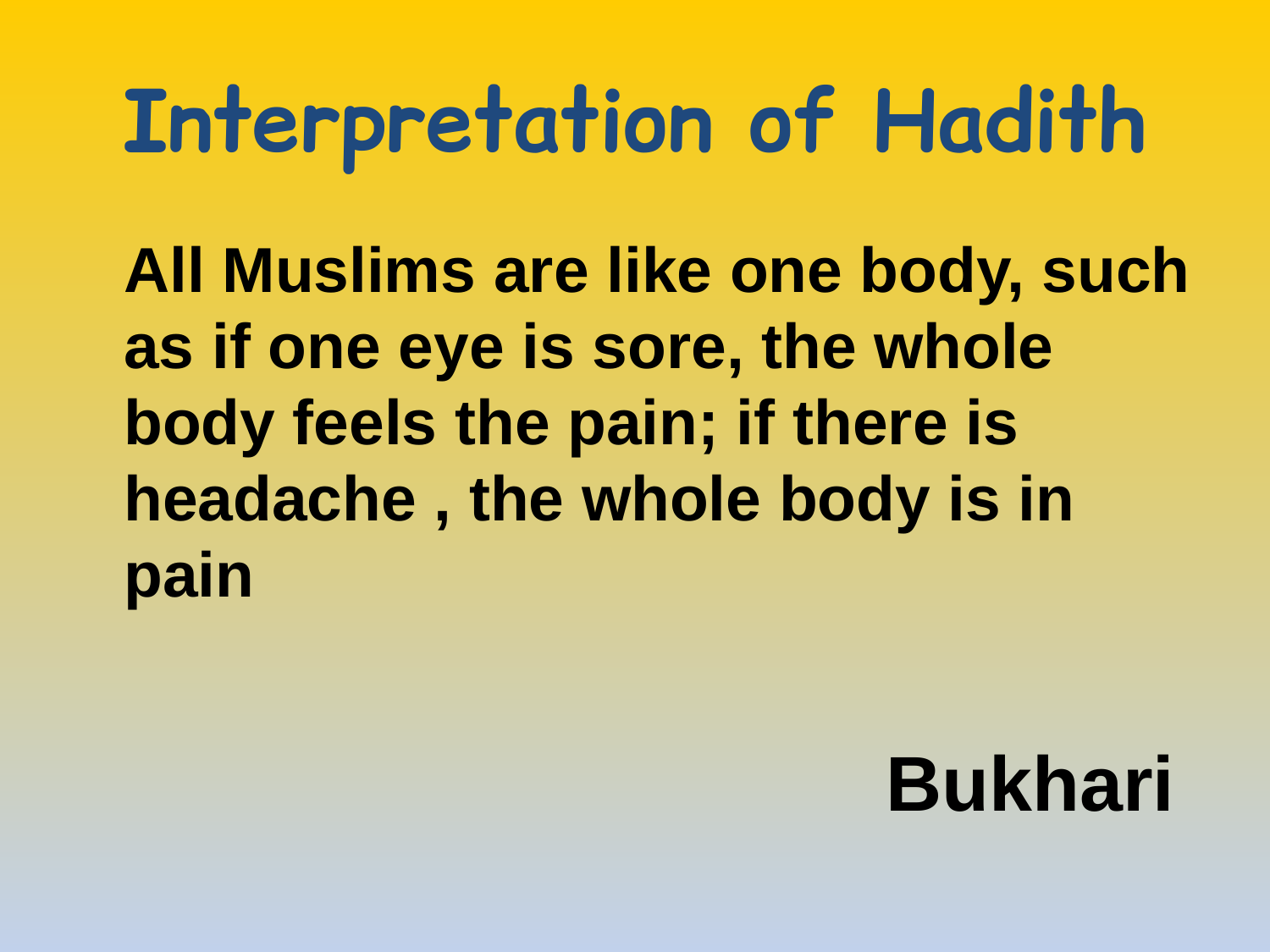

# Interpretation of Hadith
	All Muslims are like one body, such as if one eye is sore, the whole body feels the pain; if there is headache , the whole body is in pain

							Bukhari